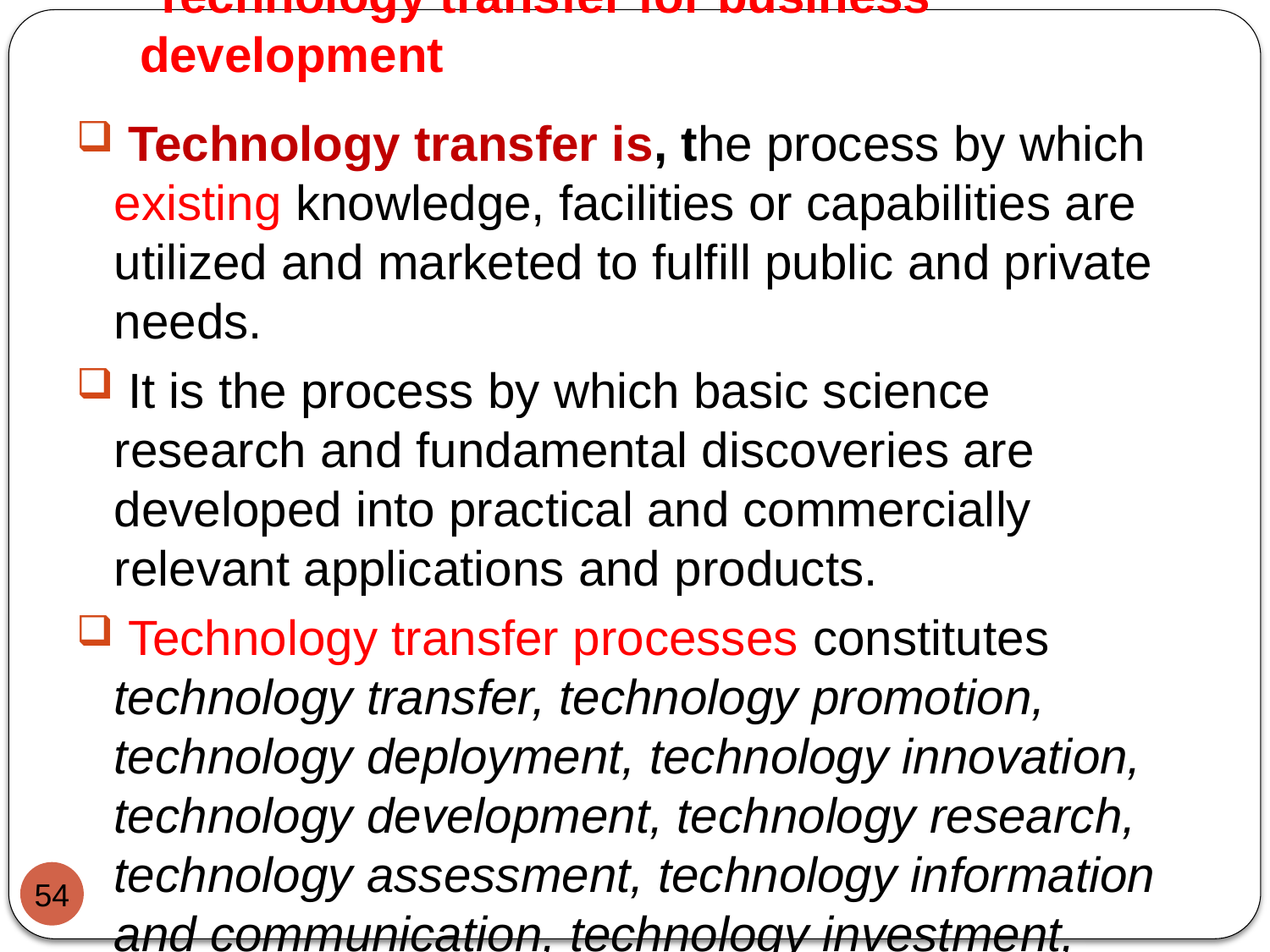

# Technology transfer for business development
 Technology transfer is, the process by which existing knowledge, facilities or capabilities are utilized and marketed to fulfill public and private needs.
 It is the process by which basic science research and fundamental discoveries are developed into practical and commercially relevant applications and products.
 Technology transfer processes constitutes technology transfer, technology promotion, technology deployment, technology innovation, technology development, technology research, technology assessment, technology information and communication, technology investment, technology collaboration and technology commercialization

54